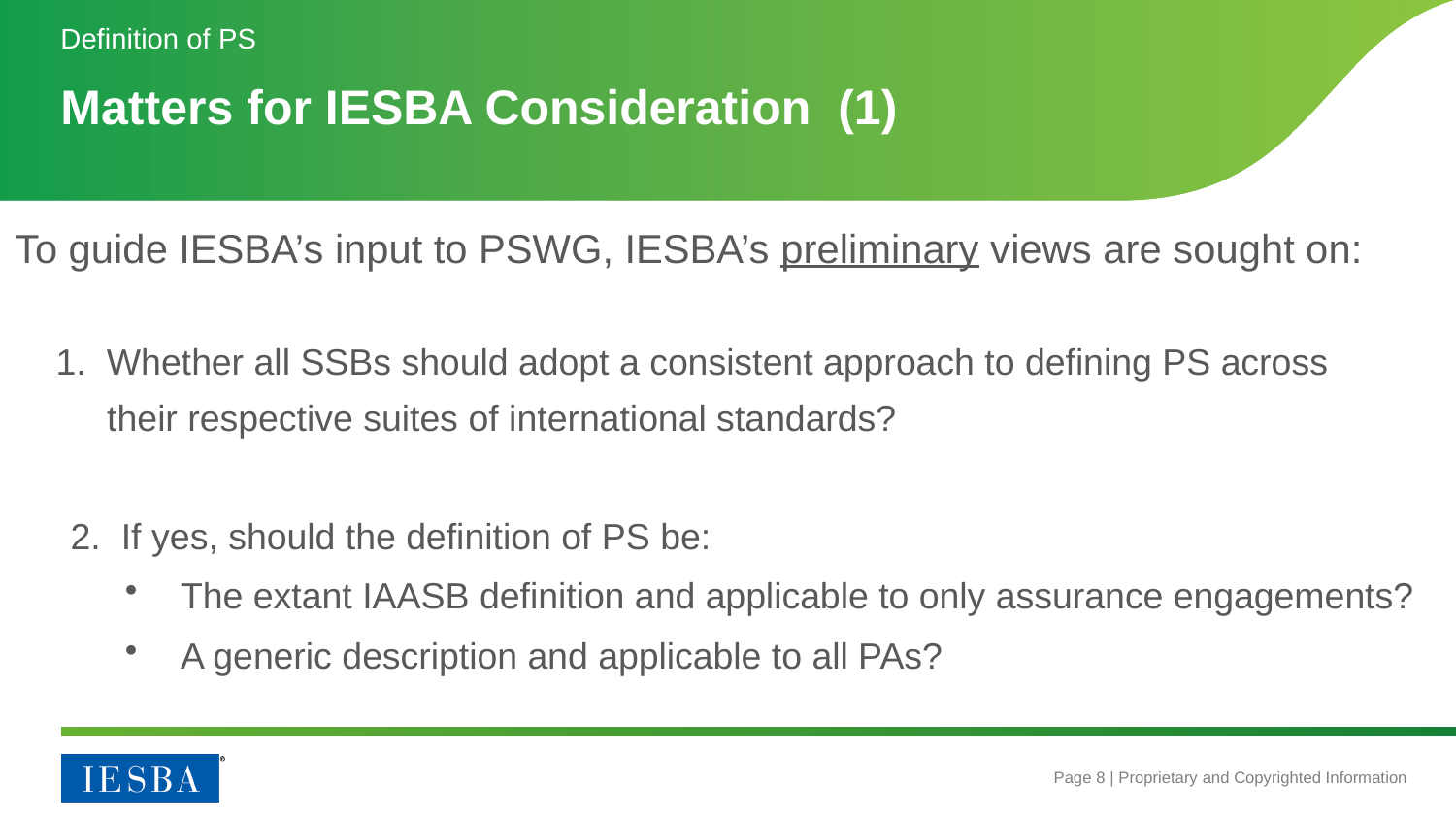

Definition of PS
# Matters for IESBA Consideration  (1)
To guide IESBA’s input to PSWG, IESBA’s preliminary views are sought on:

    1.  Whether all SSBs should adopt a consistent approach to defining PS across
         their respective suites of international standards?

2.  If yes, should the definition of PS be:
The extant IAASB definition and applicable to only assurance engagements?
A generic description and applicable to all PAs?